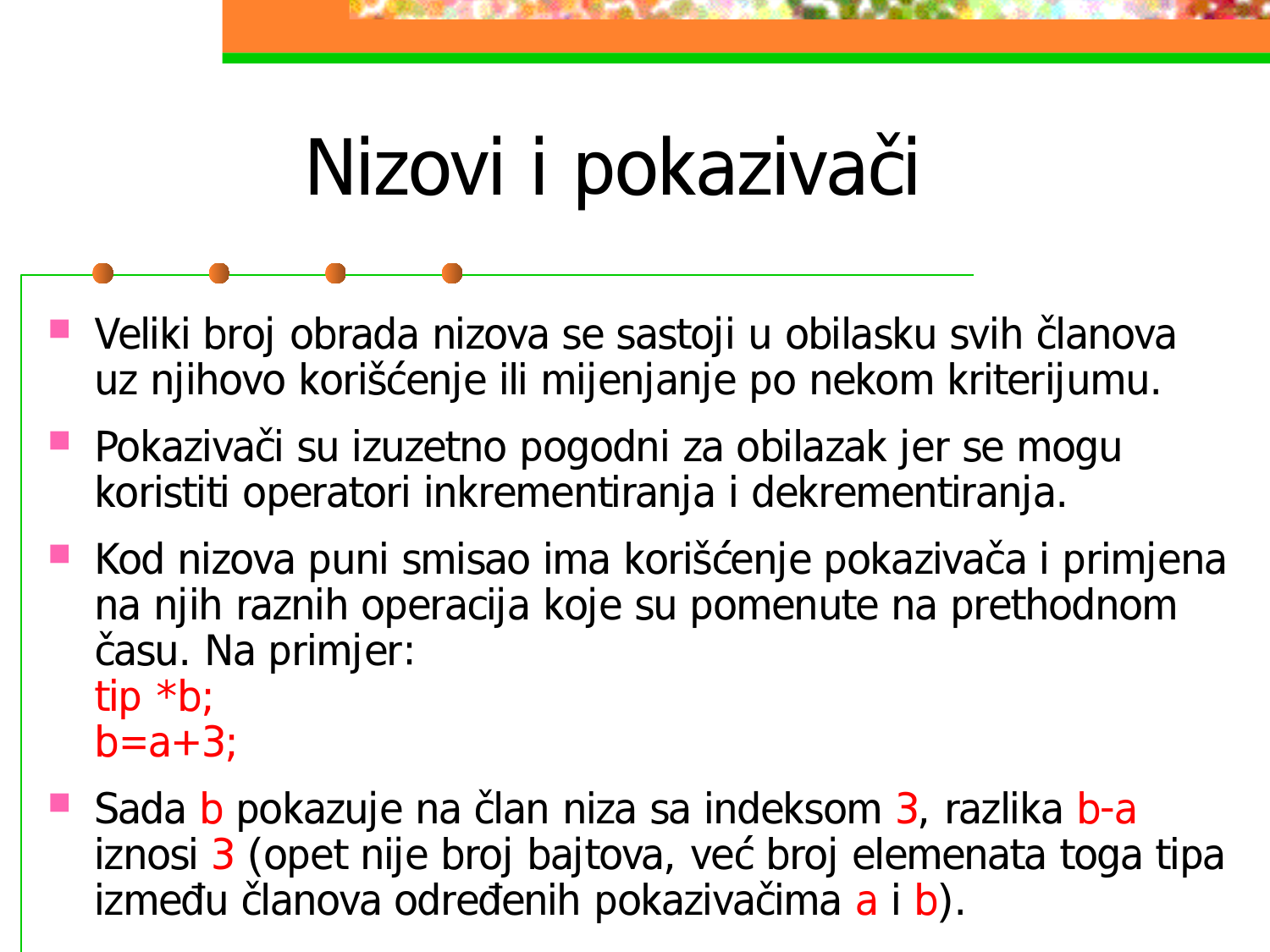

# Nizovi i pokazivači
Veliki broj obrada nizova se sastoji u obilasku svih članova uz njihovo korišćenje ili mijenjanje po nekom kriterijumu.
Pokazivači su izuzetno pogodni za obilazak jer se mogu koristiti operatori inkrementiranja i dekrementiranja.
Kod nizova puni smisao ima korišćenje pokazivača i primjena na njih raznih operacija koje su pomenute na prethodnom času. Na primjer:
tip *b;
b=a+3;
Sada b pokazuje na član niza sa indeksom 3, razlika b-a iznosi 3 (opet nije broj bajtova, već broj elemenata toga tipa između članova određenih pokazivačima a i b).